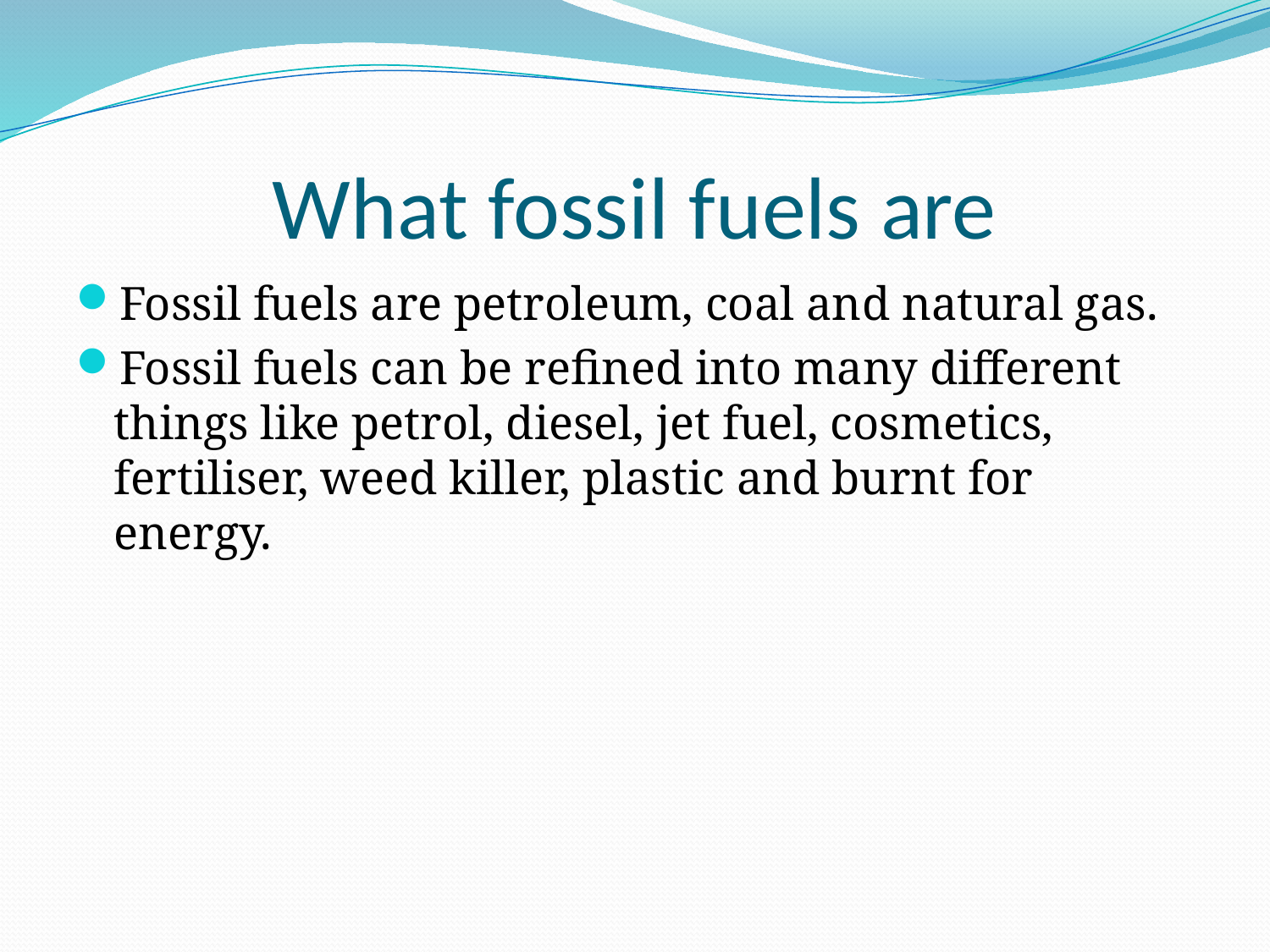

# What fossil fuels are
Fossil fuels are petroleum, coal and natural gas.
Fossil fuels can be refined into many different things like petrol, diesel, jet fuel, cosmetics, fertiliser, weed killer, plastic and burnt for energy.